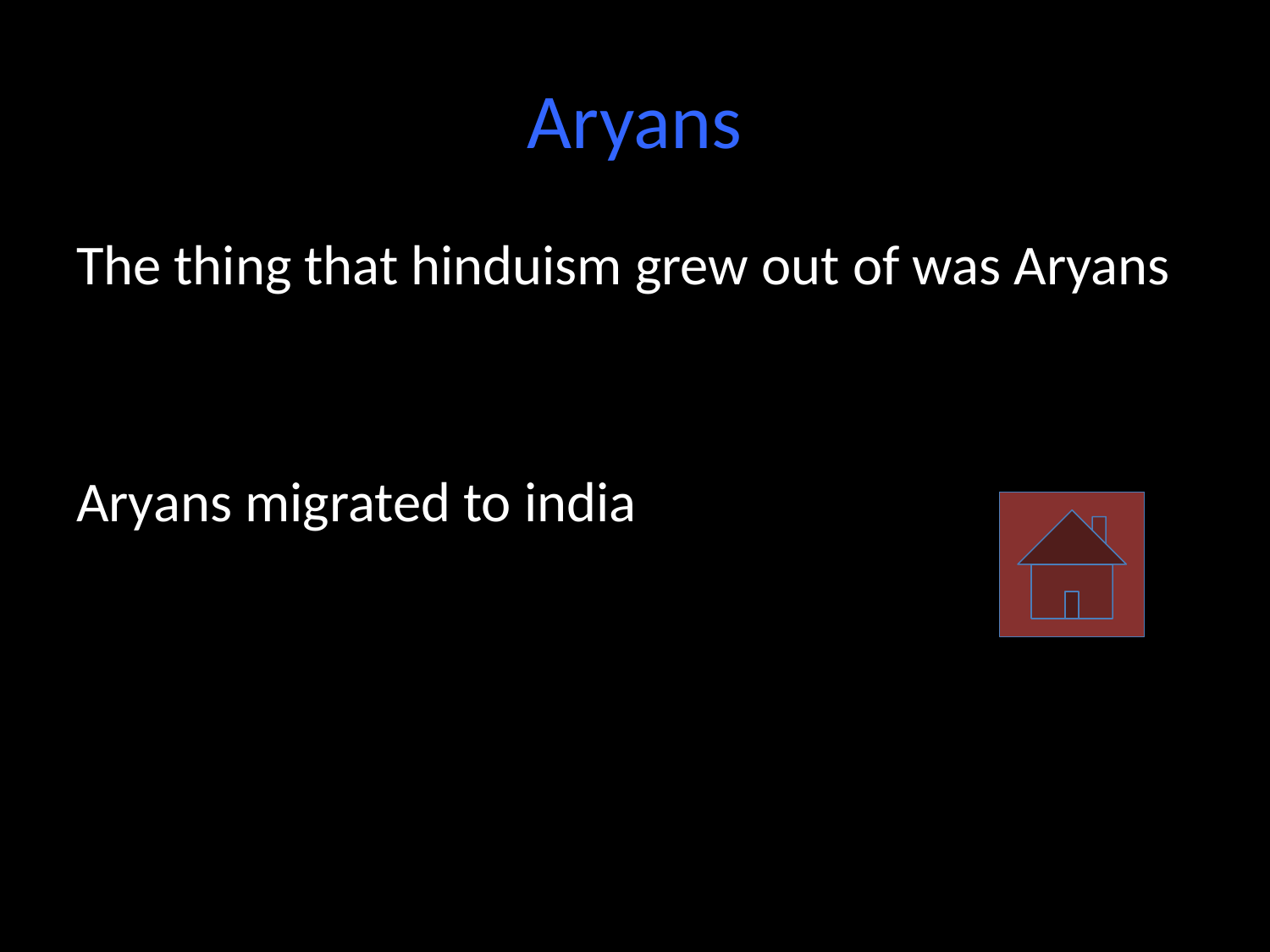

# Aryans
The thing that hinduism grew out of was Aryans

Aryans migrated to india